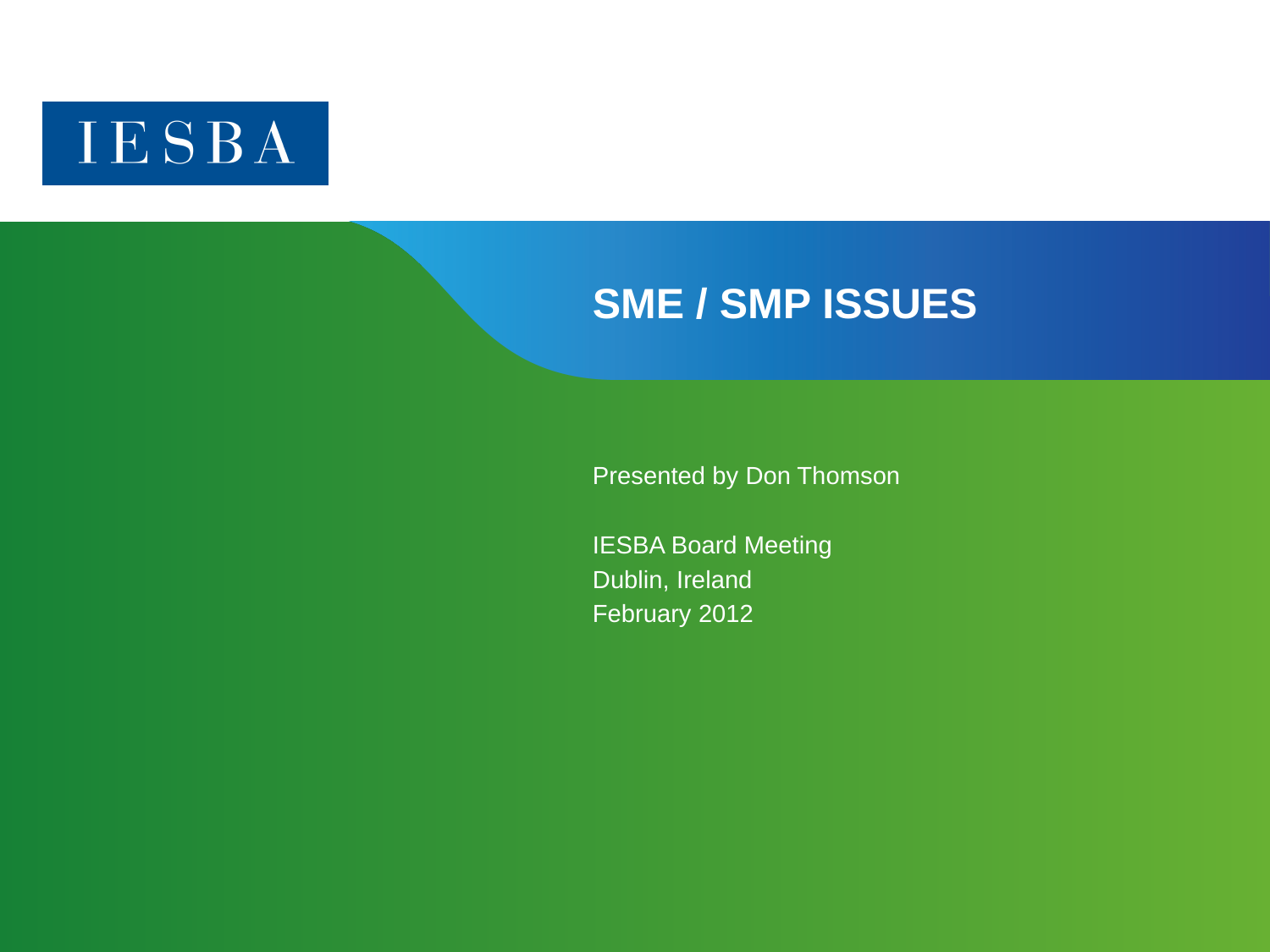

# SME / SMP ISSUES
Presented by Don Thomson

IESBA Board Meeting
Dublin, Ireland
February 2012